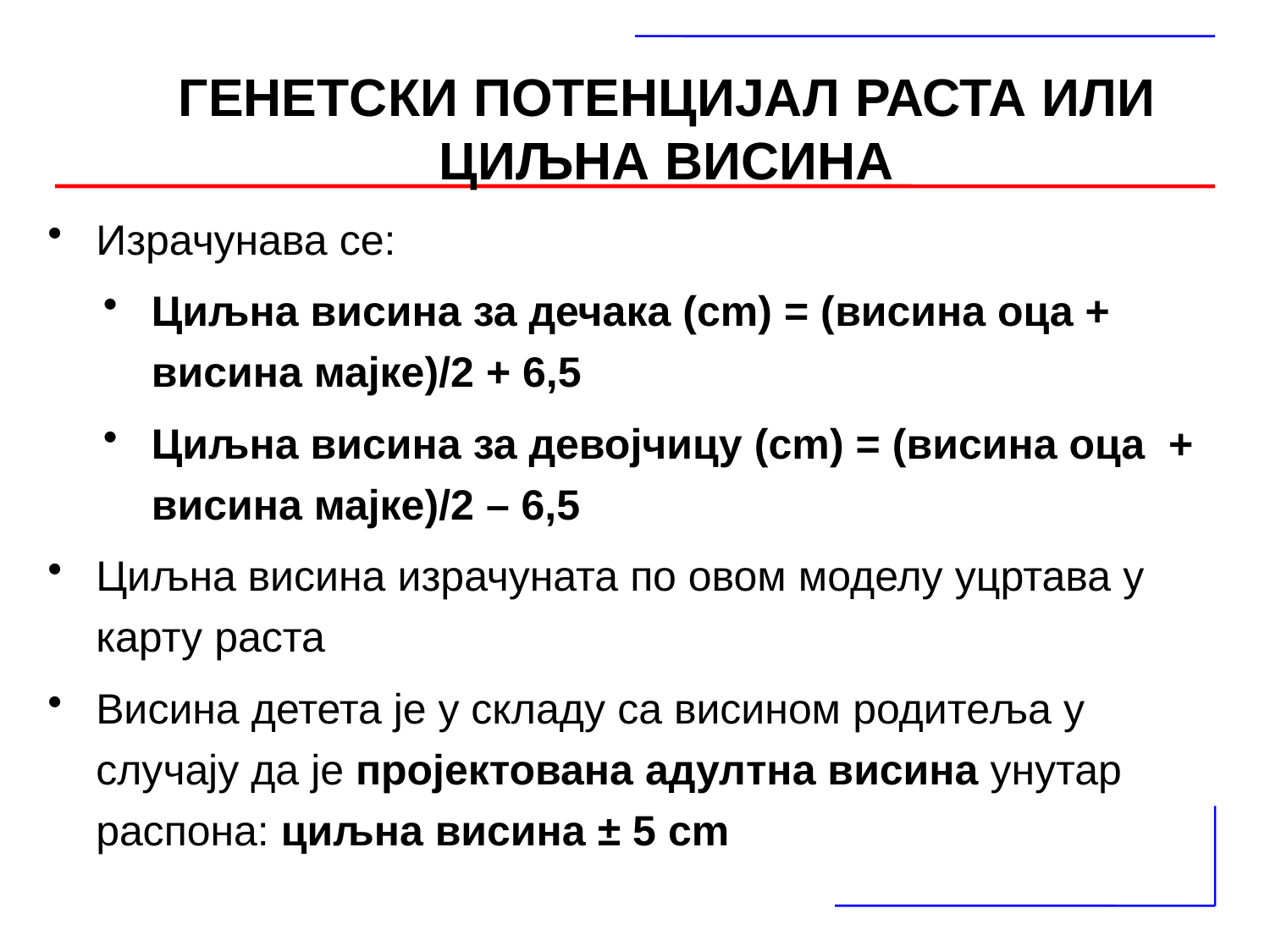

# ГЕНЕТСКИ ПОТЕНЦИЈАЛ РАСТА ИЛИ ЦИЉНА ВИСИНА
Израчунава се:
Циљна висина за дечака (cm) = (висина оца + висина мајке)/2 + 6,5
Циљна висина за девојчицу (cm) = (висина оца  + висина мајке)/2 – 6,5
Циљна висина израчуната по овом моделу уцртава у карту раста
Висина детета је у складу са висином родитеља у случају да је пројектована адултна висина унутар распона: циљна висина ± 5 cm